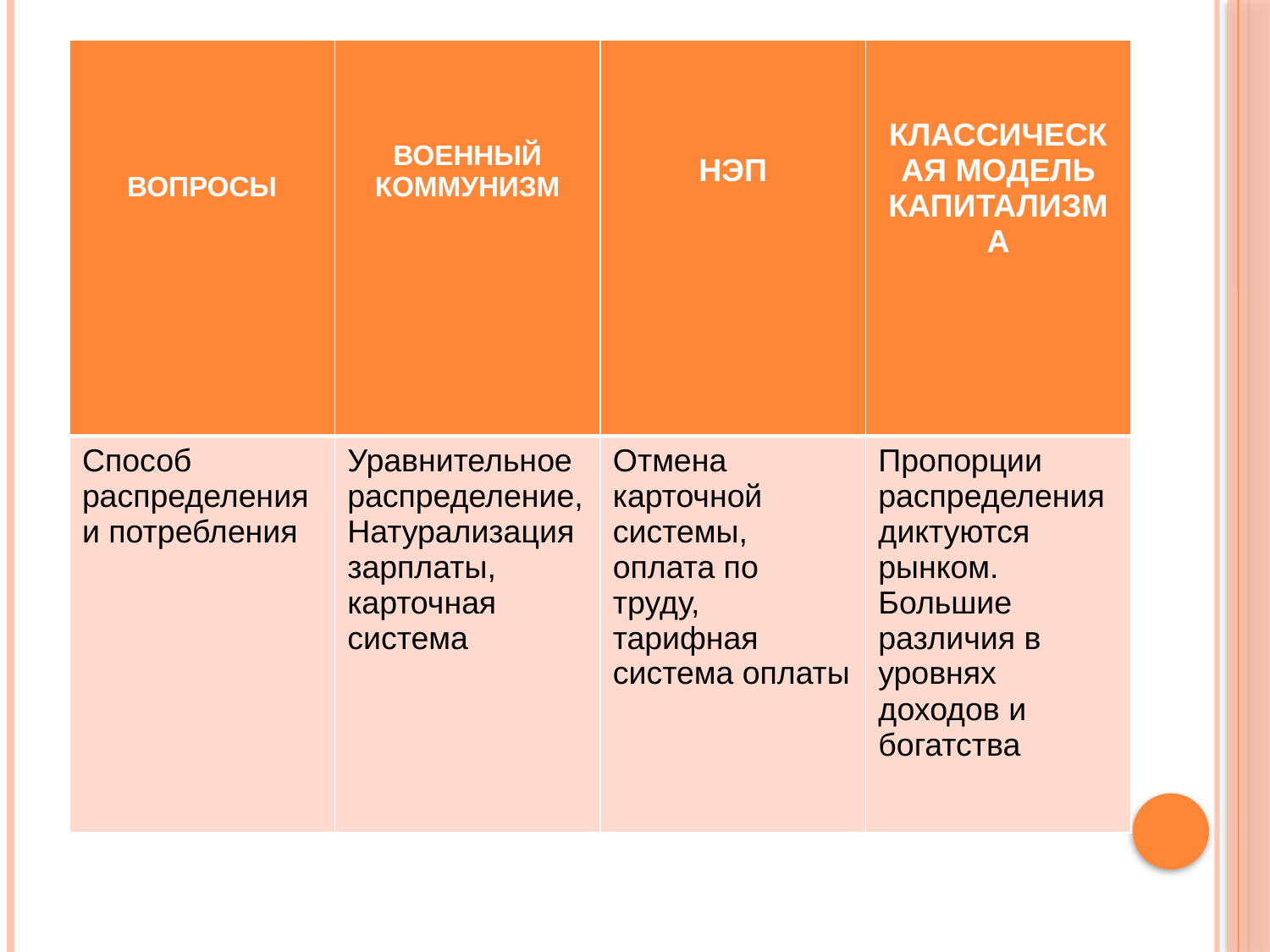

| ВОПРОСЫ | ВОЕННЫЙ КОММУНИЗМ | НЭП | КЛАССИЧЕСКАЯ МОДЕЛЬ КАПИТАЛИЗМА |
| --- | --- | --- | --- |
| Способ распределения и потребления | Уравнительное распределение, Натурализация зарплаты, карточная система | Отмена карточной системы, оплата по труду, тарифная система оплаты | Пропорции распределения диктуются рынком. Большие различия в уровнях доходов и богатства |